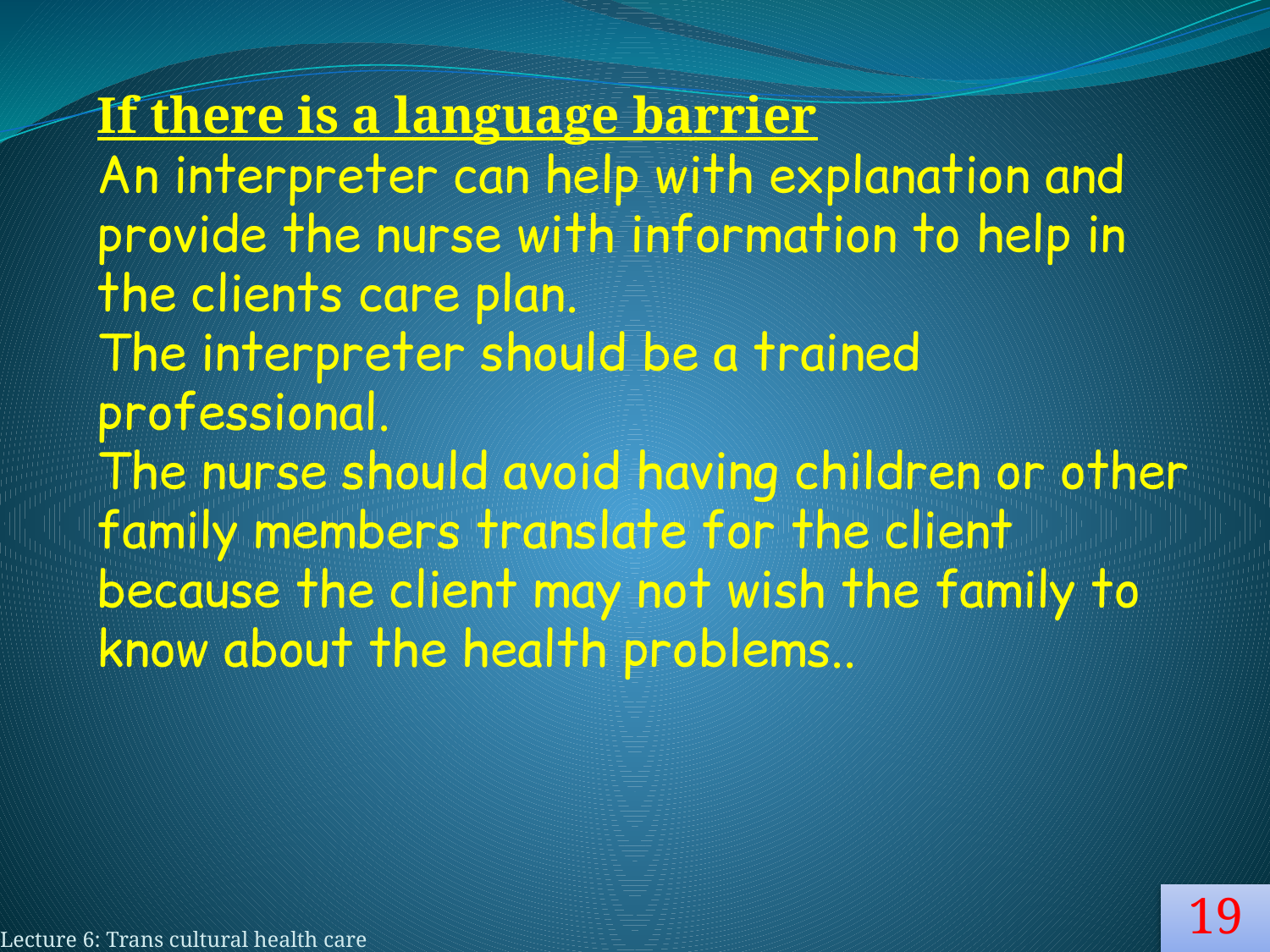

If there is a language barrier
An interpreter can help with explanation and provide the nurse with information to help in the clients care plan.
The interpreter should be a trained professional.
The nurse should avoid having children or other family members translate for the client because the client may not wish the family to know about the health problems..

#
19
Lecture 6: Trans cultural health care